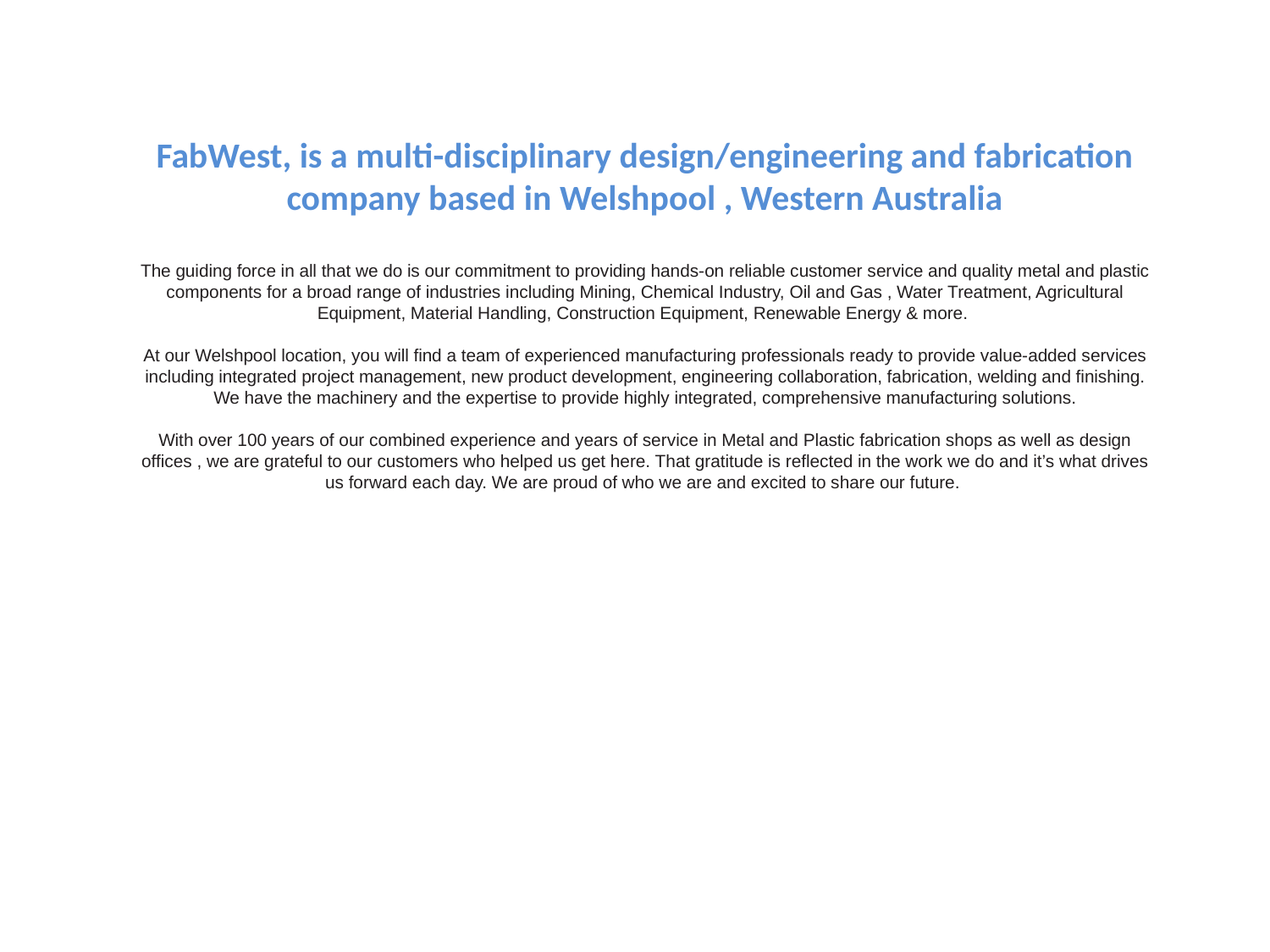

FabWest, is a multi-disciplinary design/engineering and fabrication company based in Welshpool , Western Australia

The guiding force in all that we do is our commitment to providing hands-on reliable customer service and quality metal and plastic components for a broad range of industries including Mining, Chemical Industry, Oil and Gas , Water Treatment, Agricultural Equipment, Material Handling, Construction Equipment, Renewable Energy & more.

At our Welshpool location, you will find a team of experienced manufacturing professionals ready to provide value-added services including integrated project management, new product development, engineering collaboration, fabrication, welding and finishing. We have the machinery and the expertise to provide highly integrated, comprehensive manufacturing solutions.

With over 100 years of our combined experience and years of service in Metal and Plastic fabrication shops as well as design offices , we are grateful to our customers who helped us get here. That gratitude is reflected in the work we do and it’s what drives us forward each day. We are proud of who we are and excited to share our future.